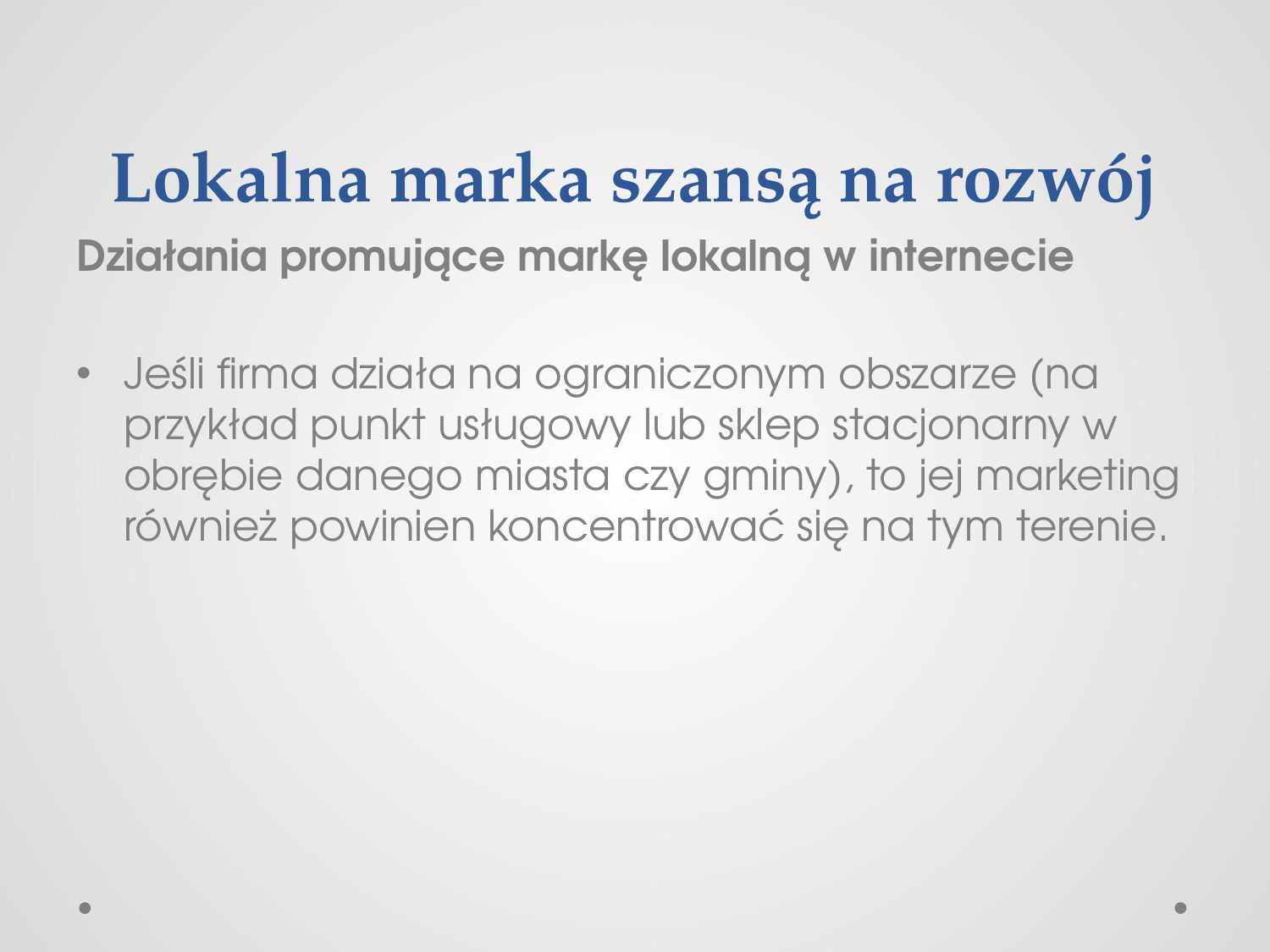

# Lokalna marka szansą na rozwój
Działania promujące markę lokalną w internecie

Jeśli firma działa na ograniczonym obszarze (na przykład punkt usługowy lub sklep stacjonarny w obrębie danego miasta czy gminy), to jej marketing również powinien koncentrować się na tym terenie.